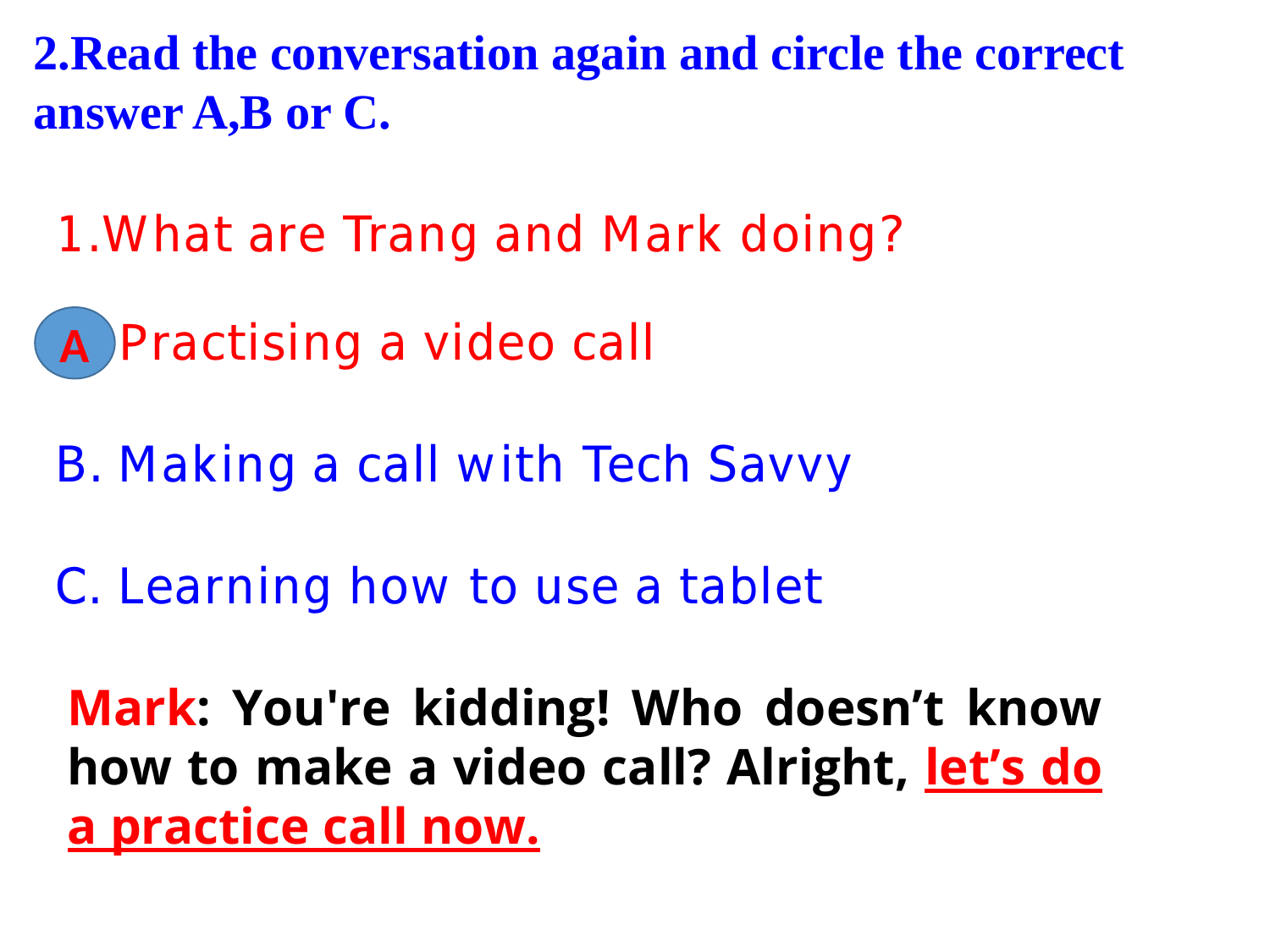

2.Read the conversation again and circle the correct answer A,B or C.
   1.What are Trang and Mark doing?
   A. Practising a video call
   A. Practising a video call
A
   B. Making a call with Tech Savvy
   C. Learning how to use a tablet
Mark: You're kidding! Who doesn’t know how to make a video call? Alright, let’s do a practice call now.